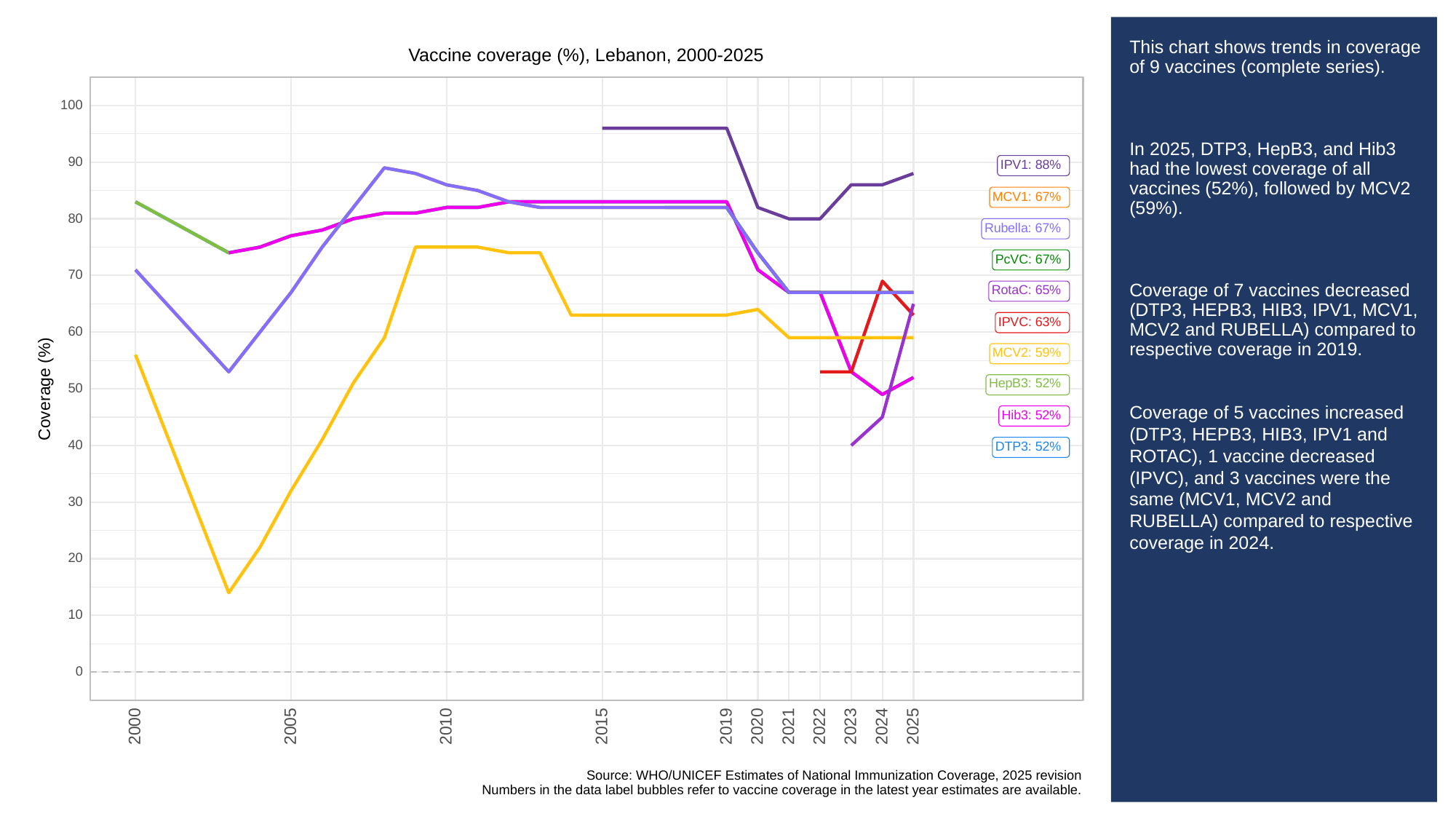

# This chart shows trends in coverage of 9 vaccines (complete series).

In 2025, DTP3, HepB3, and Hib3 had the lowest coverage of all vaccines (52%), followed by MCV2 (59%).

Coverage of 7 vaccines decreased (DTP3, HEPB3, HIB3, IPV1, MCV1, MCV2 and RUBELLA) compared to respective coverage in 2019.

Coverage of 5 vaccines increased (DTP3, HEPB3, HIB3, IPV1 and ROTAC), 1 vaccine decreased (IPVC), and 3 vaccines were the same (MCV1, MCV2 and RUBELLA) compared to respective coverage in 2024.

Vaccine coverage (%), Lebanon, 2000-2025

100

90
IPV1: 88%

MCV1: 67%

80

Rubella: 67%

PcVC: 67%

70

RotaC: 65%

IPVC: 63%
60

MCV2: 59%

HepB3: 52%

Coverage (%)
50

Hib3: 52%

40
DTP3: 52%

30

20

10

0

2023
2000
2005
2010
2015
2019
2020
2021
2022
2024
2025
Source: WHO/UNICEF Estimates of National Immunization Coverage, 2025 revision
Numbers in the data label bubbles refer to vaccine coverage in the latest year estimates are available.